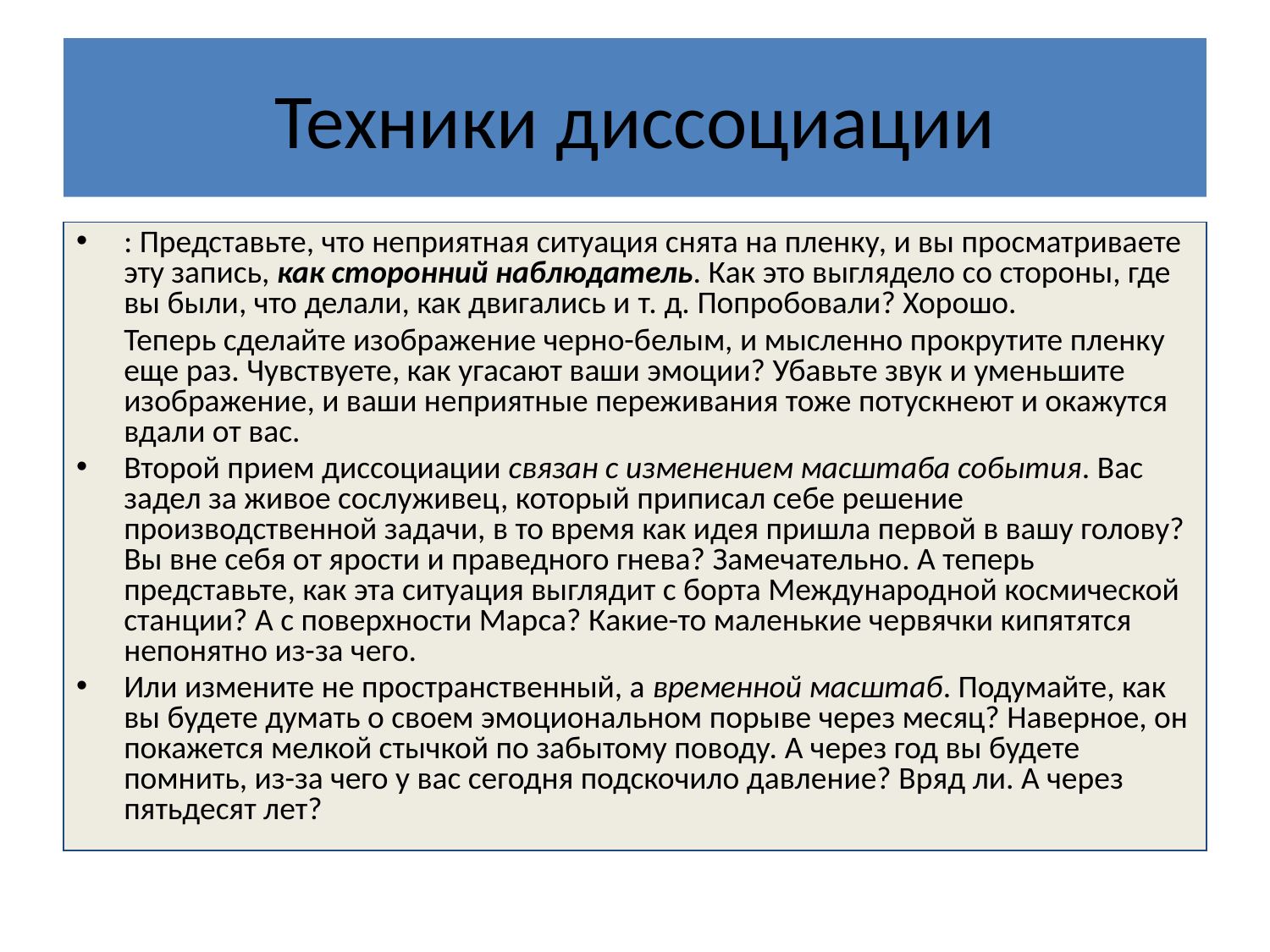

# Техники диссоциации
: Представьте, что неприятная ситуация снята на пленку, и вы просматриваете эту запись, как сторонний наблюдатель. Как это выглядело со стороны, где вы были, что делали, как двигались и т. д. Попробовали? Хорошо.
	Теперь сделайте изображение черно-белым, и мысленно прокрутите пленку еще раз. Чувствуете, как угасают ваши эмоции? Убавьте звук и уменьшите изображение, и ваши неприятные переживания тоже потускнеют и окажутся вдали от вас.
Второй прием диссоциации связан с изменением масштаба события. Вас задел за живое сослуживец, который приписал себе решение производственной задачи, в то время как идея пришла первой в вашу голову? Вы вне себя от ярости и праведного гнева? Замечательно. А теперь представьте, как эта ситуация выглядит с борта Международной космической станции? А с поверхности Марса? Какие-то маленькие червячки кипятятся непонятно из-за чего.
Или измените не пространственный, а временной масштаб. Подумайте, как вы будете думать о своем эмоциональном порыве через месяц? Наверное, он покажется мелкой стычкой по забытому поводу. А через год вы будете помнить, из-за чего у вас сегодня подскочило давление? Вряд ли. А через пятьдесят лет?